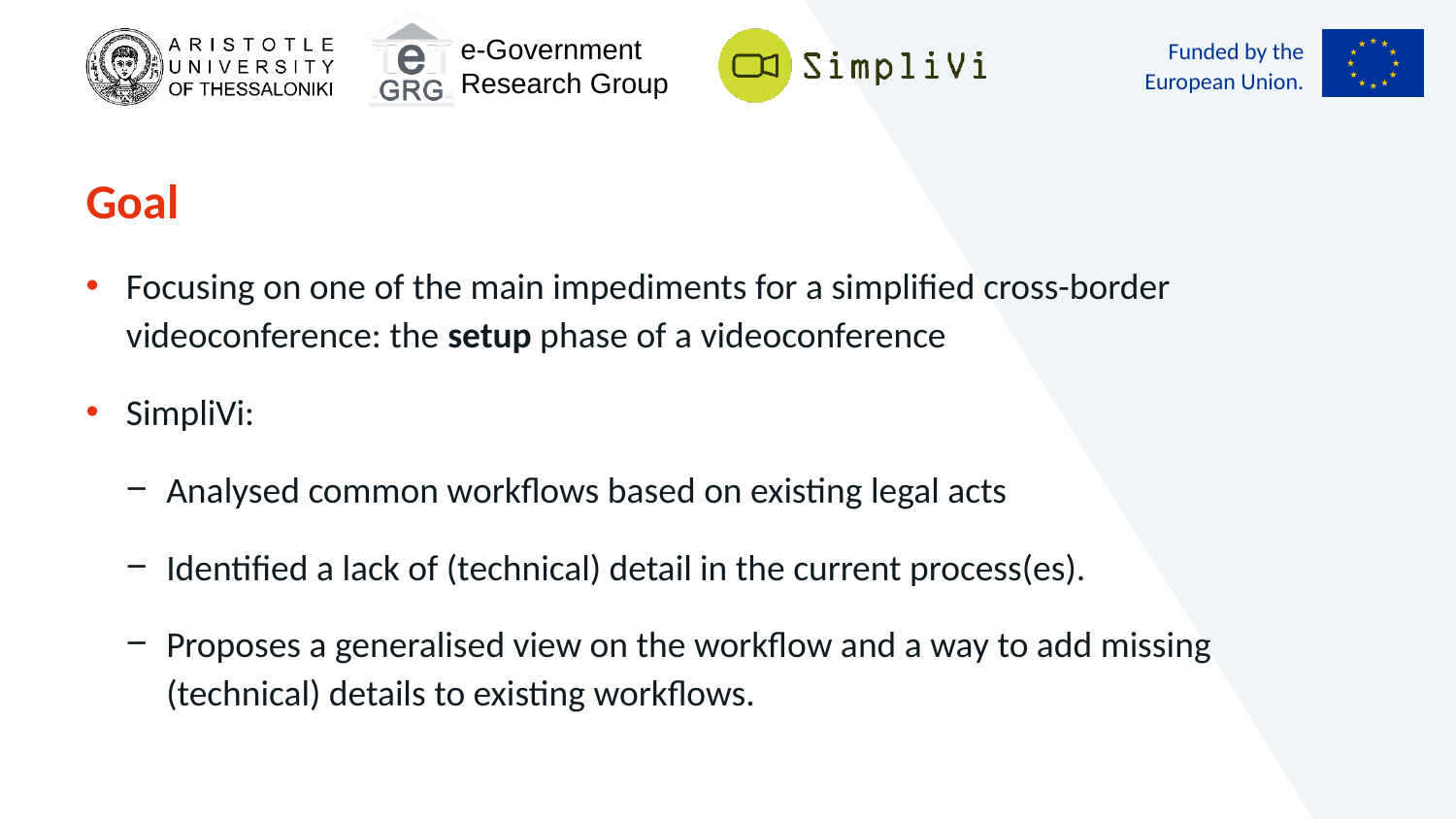

# Goal
Focusing on one of the main impediments for a simplified cross-border videoconference: the setup phase of a videoconference
SimpliVi:
Analysed common workflows based on existing legal acts
Identified a lack of (technical) detail in the current process(es).
Proposes a generalised view on the workflow and a way to add missing (technical) details to existing workflows.